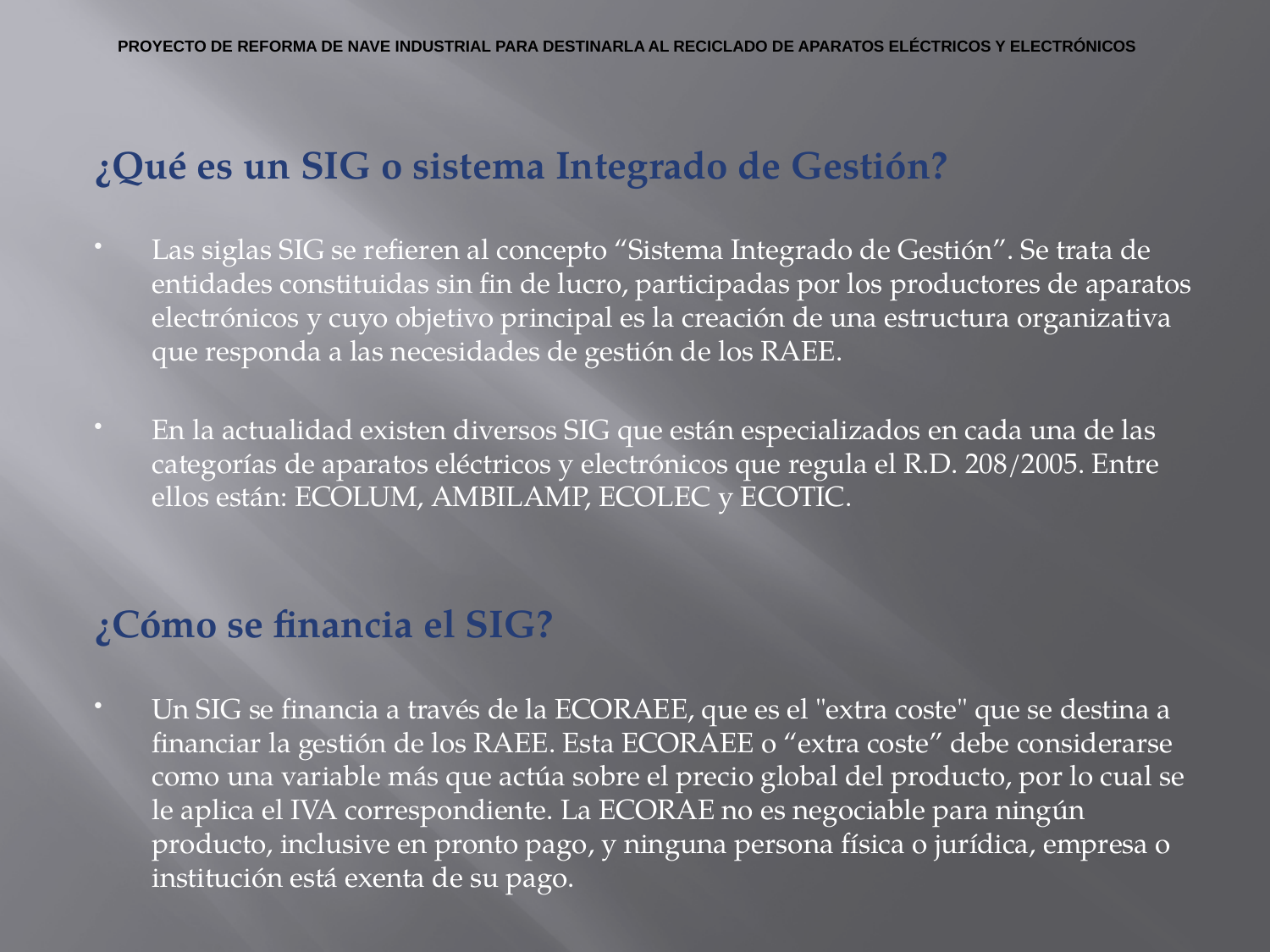

# PROYECTO DE REFORMA DE NAVE INDUSTRIAL PARA DESTINARLA AL RECICLADO DE APARATOS ELÉCTRICOS Y ELECTRÓNICOS

¿Qué es un SIG o sistema Integrado de Gestión?

Las siglas SIG se refieren al concepto “Sistema Integrado de Gestión”. Se trata de entidades constituidas sin fin de lucro, participadas por los productores de aparatos electrónicos y cuyo objetivo principal es la creación de una estructura organizativa que responda a las necesidades de gestión de los RAEE.

En la actualidad existen diversos SIG que están especializados en cada una de las categorías de aparatos eléctricos y electrónicos que regula el R.D. 208/2005. Entre ellos están: ECOLUM, AMBILAMP, ECOLEC y ECOTIC.

¿Cómo se financia el SIG?

Un SIG se financia a través de la ECORAEE, que es el "extra coste" que se destina a financiar la gestión de los RAEE. Esta ECORAEE o “extra coste” debe considerarse como una variable más que actúa sobre el precio global del producto, por lo cual se le aplica el IVA correspondiente. La ECORAE no es negociable para ningún producto, inclusive en pronto pago, y ninguna persona física o jurídica, empresa o institución está exenta de su pago.